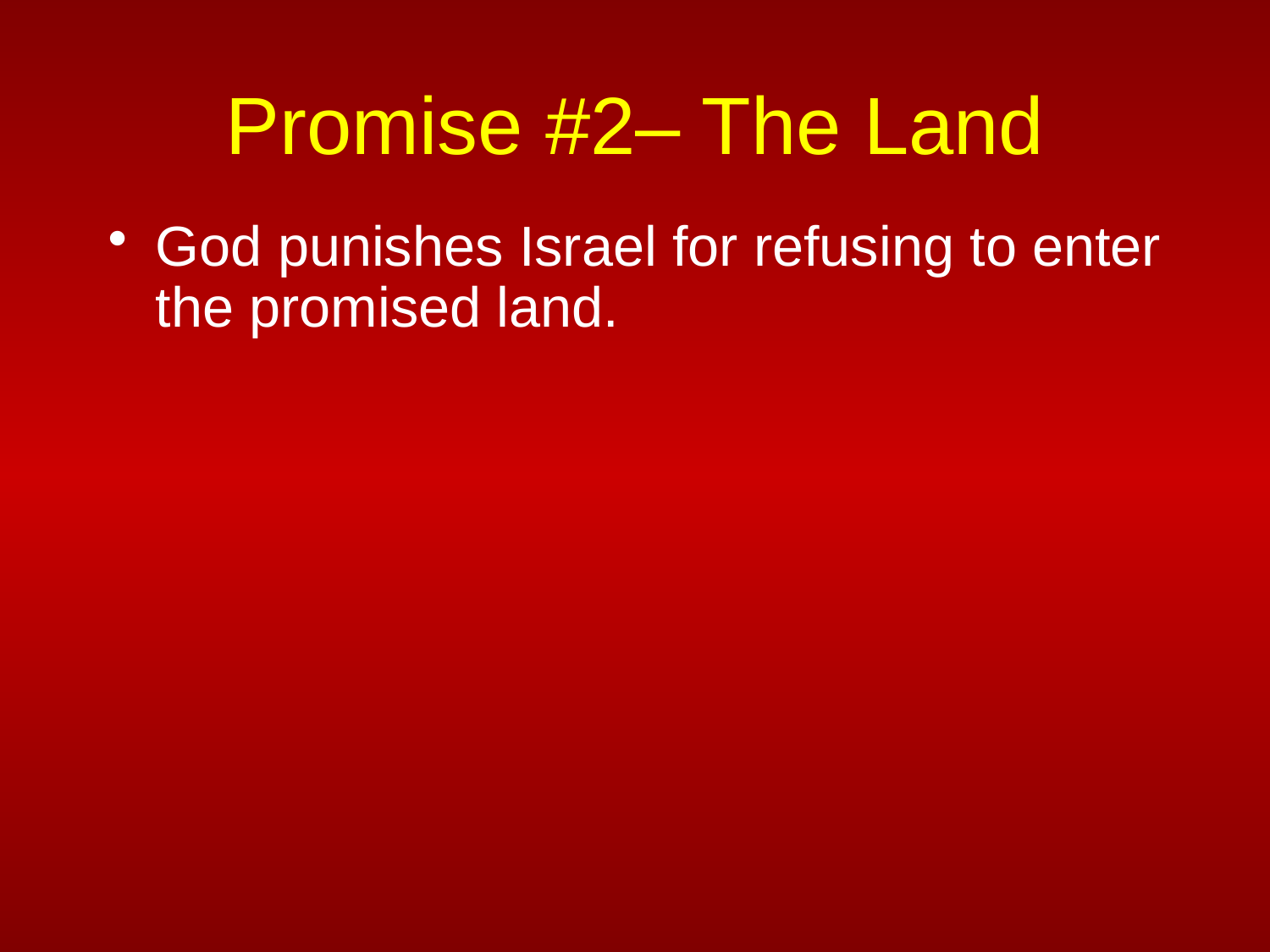

# Promise #2– The Land
God punishes Israel for refusing to enter the promised land.